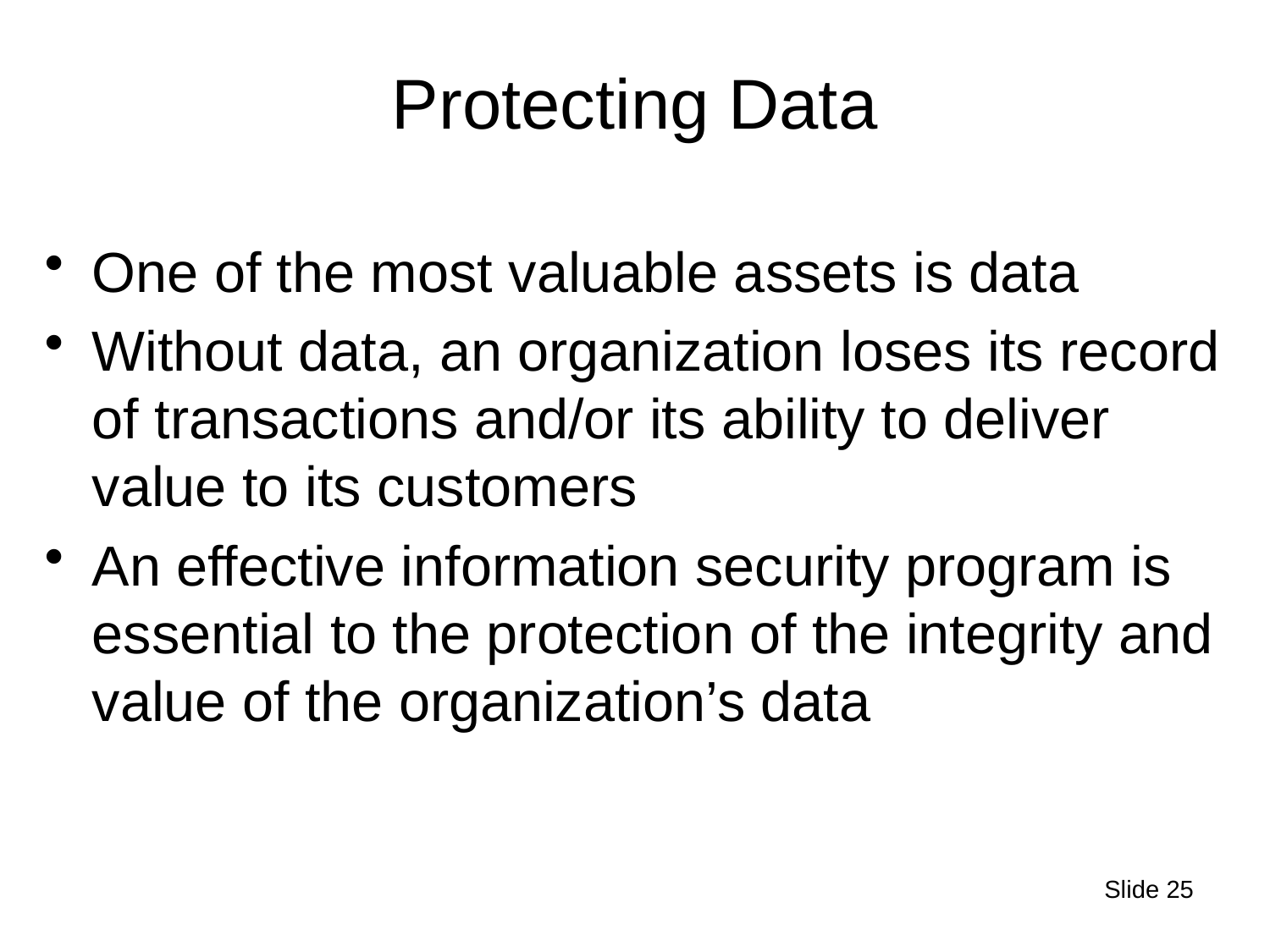

# Protecting Data
One of the most valuable assets is data
Without data, an organization loses its record of transactions and/or its ability to deliver value to its customers
An effective information security program is essential to the protection of the integrity and value of the organization’s data
 Slide 25